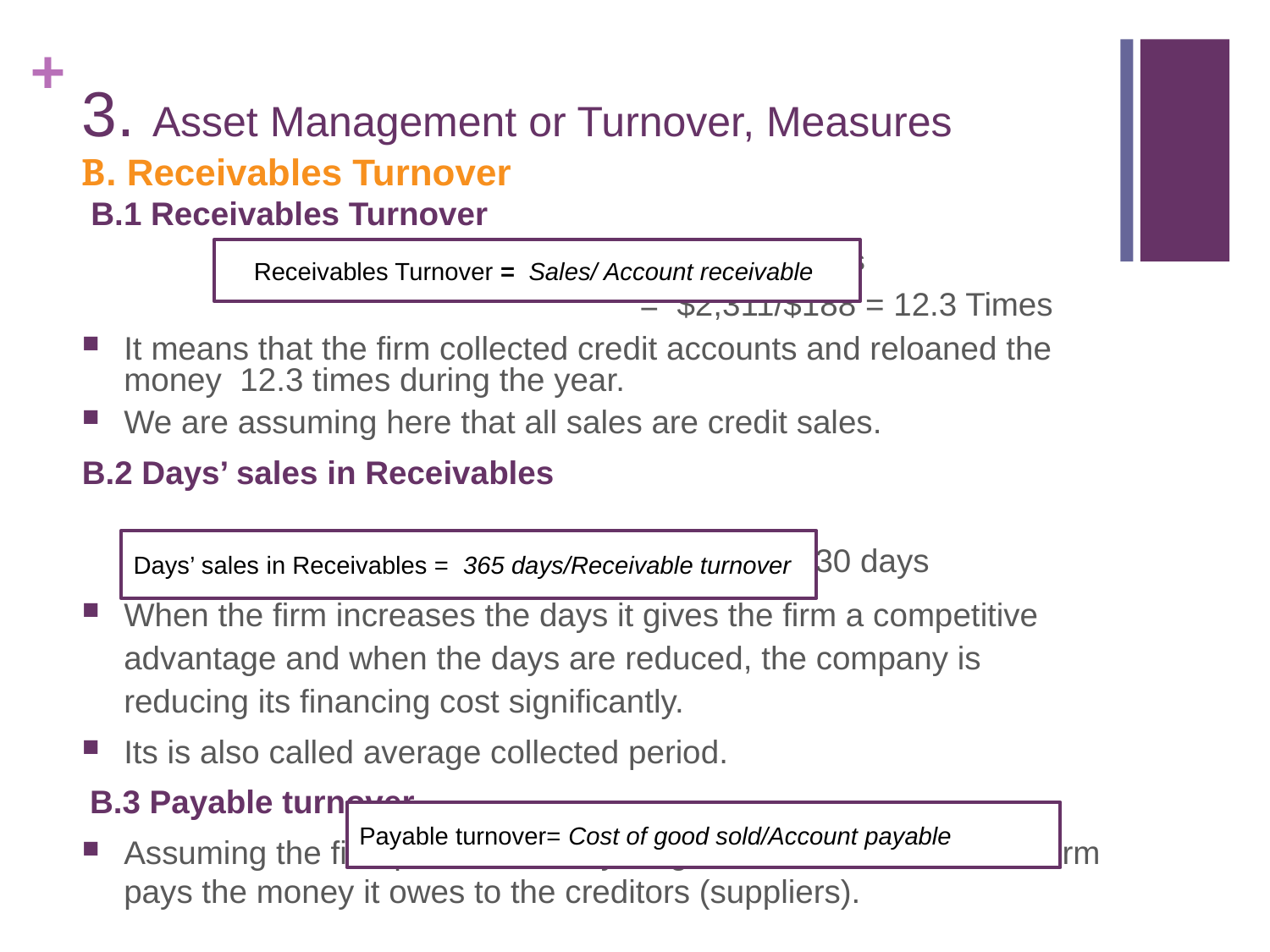

# 3. Asset Management or Turnover, Measures
B. Receivables Turnover
 B.1 Receivables Turnover
                                                      =    $2,311/$188 = 12.3 times
                                                             =  $2,311/$188 = 12.3 Times
It means that the firm collected credit accounts and reloaned the money  12.3 times during the year.
We are assuming here that all sales are credit sales.
B.2 Days’ sales in Receivables

                                                                     = 365/12.3 = 30 days
When the firm increases the days it gives the firm a competitive advantage and when the days are reduced, the company is reducing its financing cost significantly.
Its is also called average collected period.
 B.3 Payable turnover
Assuming the firm purchase everything on credit, how often the firm pays the money it owes to the creditors (suppliers).

Receivables Turnover =  Sales/ Account receivable
Days’ sales in Receivables =  365 days/Receivable turnover
Payable turnover= Cost of good sold/Account payable